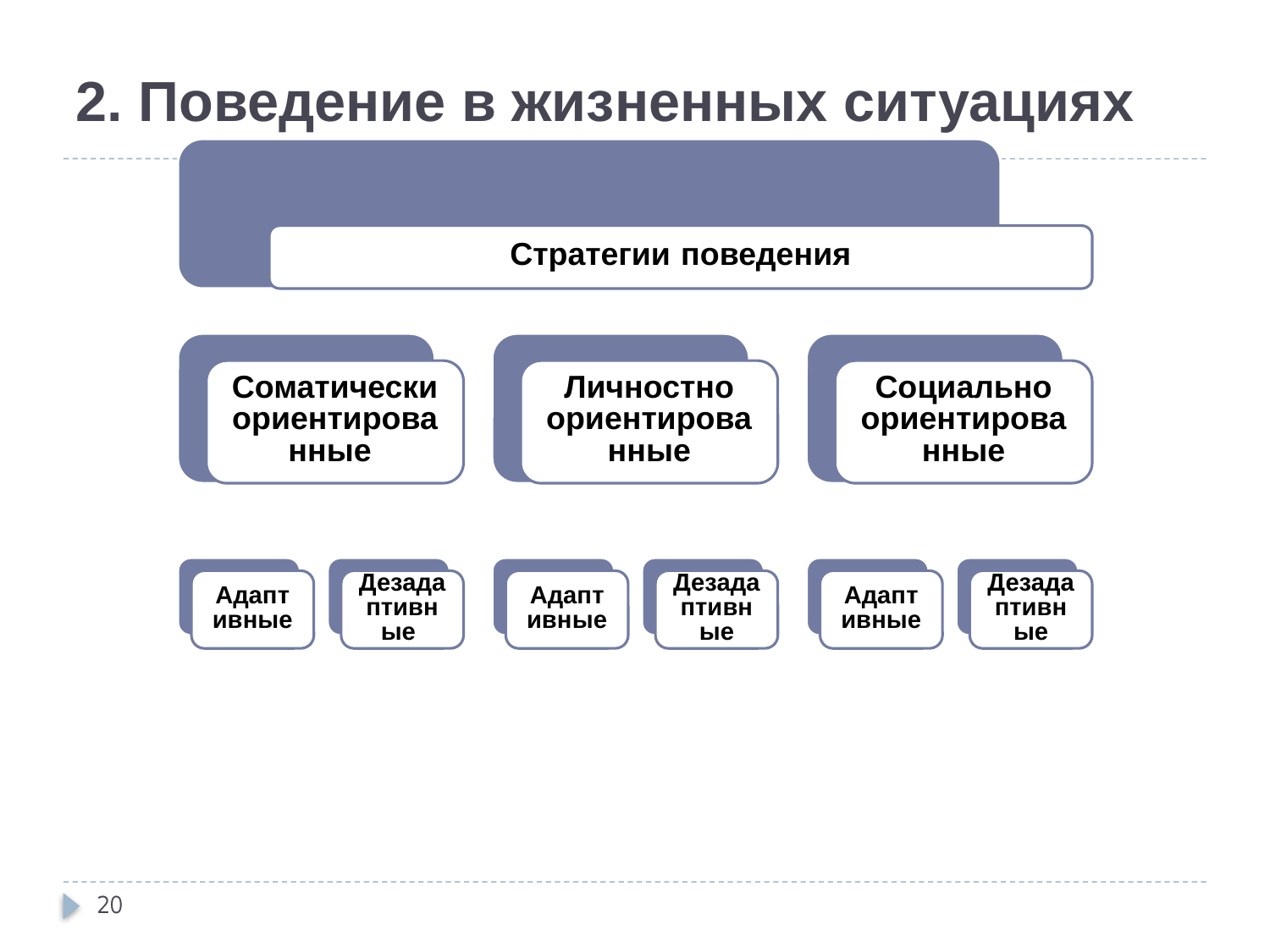

# 2. Поведение в жизненных ситуациях
Стратегии поведения
Соматически ориентированные
Личностно ориентированные
Социально ориентированные
Адаптивные
Дезадаптивные
Адаптивные
Дезадаптивные
Адаптивные
Дезадаптивные
20